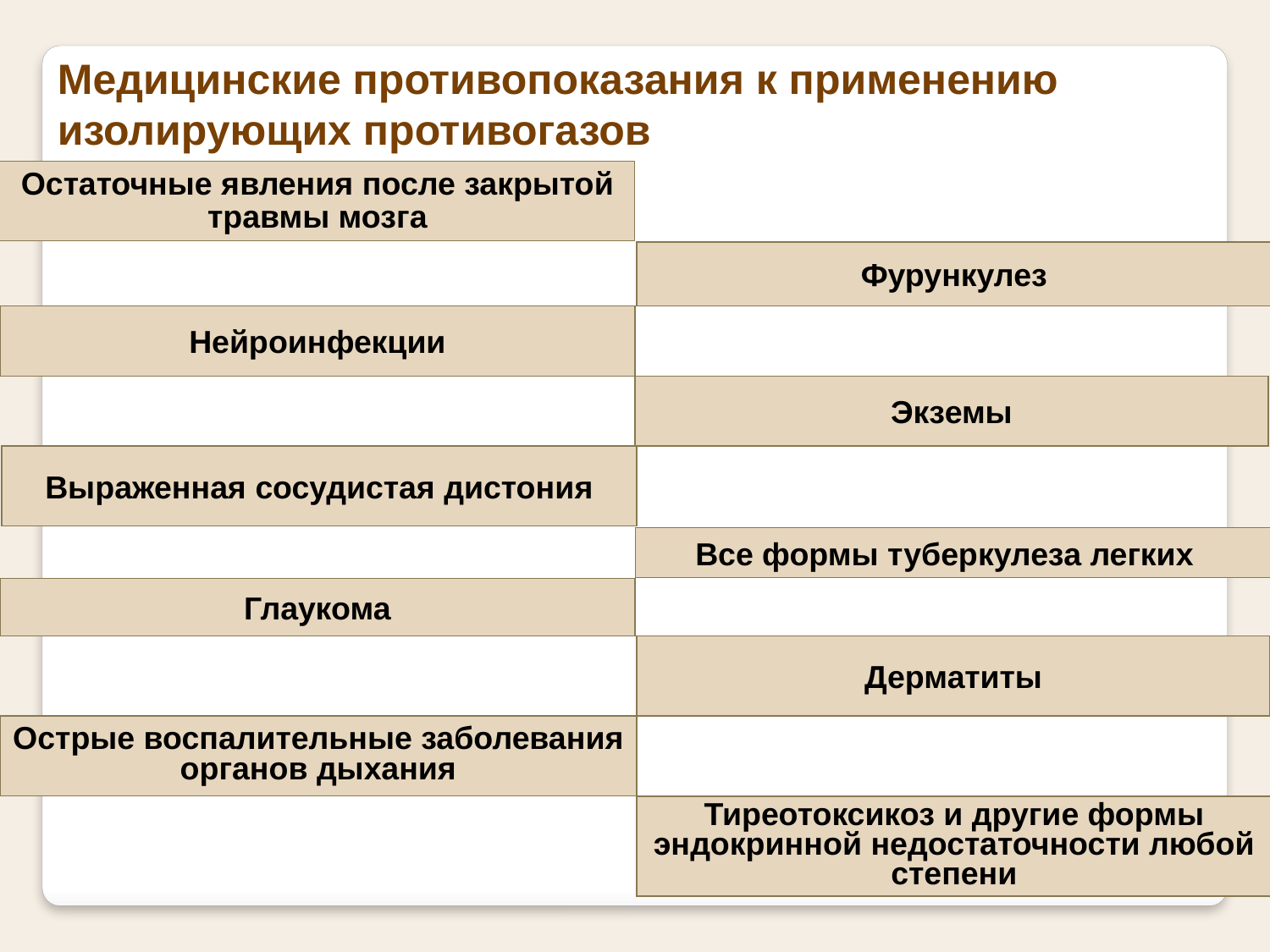

Медицинские противопоказания к применению изолирующих противогазов
Остаточные явления после закрытой травмы мозга
Фурункулез
Нейроинфекции
Экземы
Выраженная сосудистая дистония
Все формы туберкулеза легких
Глаукома
Дерматиты
Острые воспалительные заболевания органов дыхания
Тиреотоксикоз и другие формы эндокринной недостаточности любой степени
28